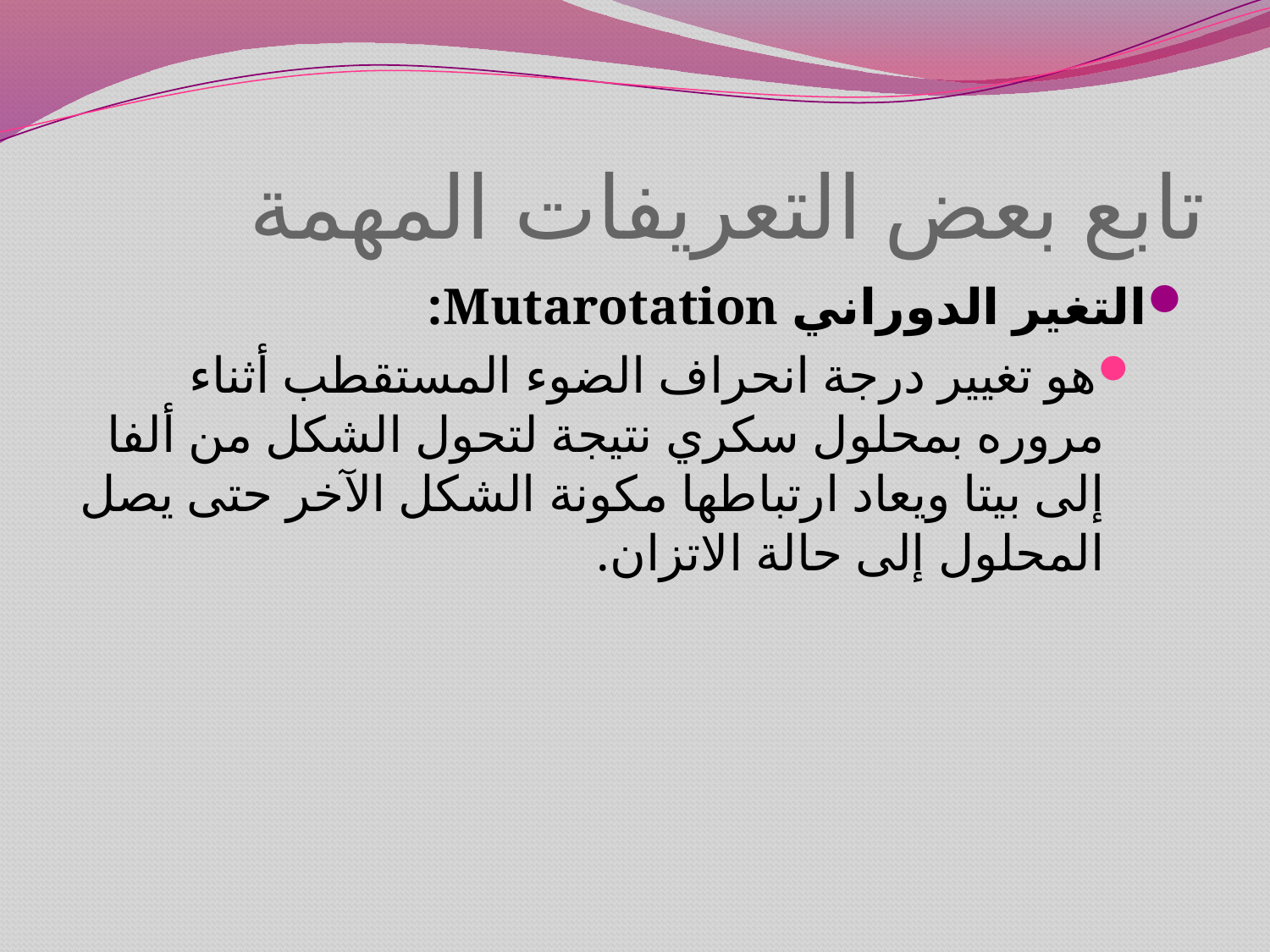

# تابع بعض التعريفات المهمة
التغير الدوراني Mutarotation:
هو تغيير درجة انحراف الضوء المستقطب أثناء مروره بمحلول سكري نتيجة لتحول الشكل من ألفا إلى بيتا ويعاد ارتباطها مكونة الشكل الآخر حتى يصل المحلول إلى حالة الاتزان.